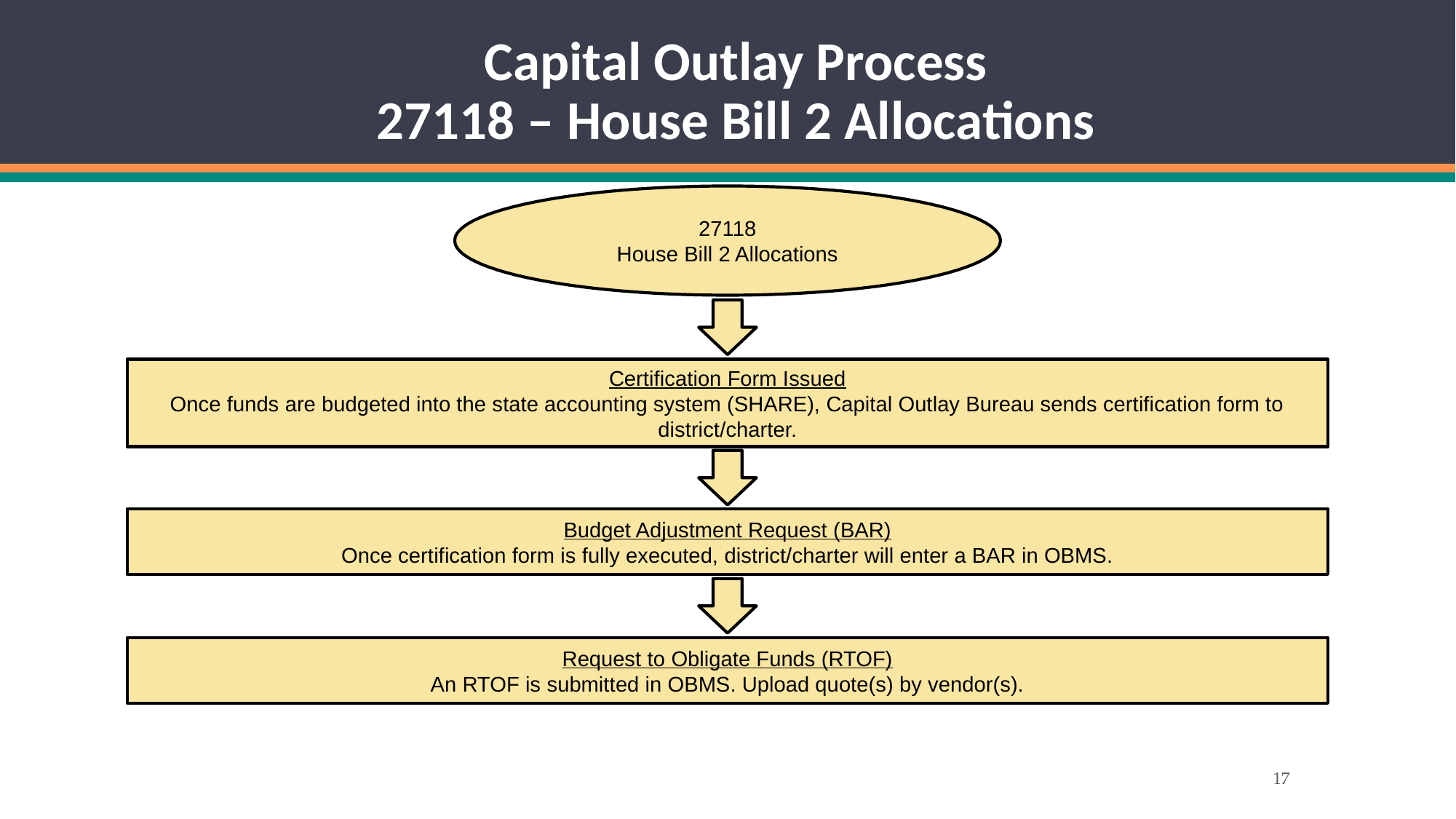

# Capital Outlay Process 27118 – House Bill 2 Allocations
27118
House Bill 2 Allocations

Certification Form Issued
Once funds are budgeted into the state accounting system (SHARE), Capital Outlay Bureau sends certification form to district/charter.

Budget Adjustment Request (BAR)
Once certification form is fully executed, district/charter will enter a BAR in OBMS.

Request to Obligate Funds (RTOF)
An RTOF is submitted in OBMS. Upload quote(s) by vendor(s).
17